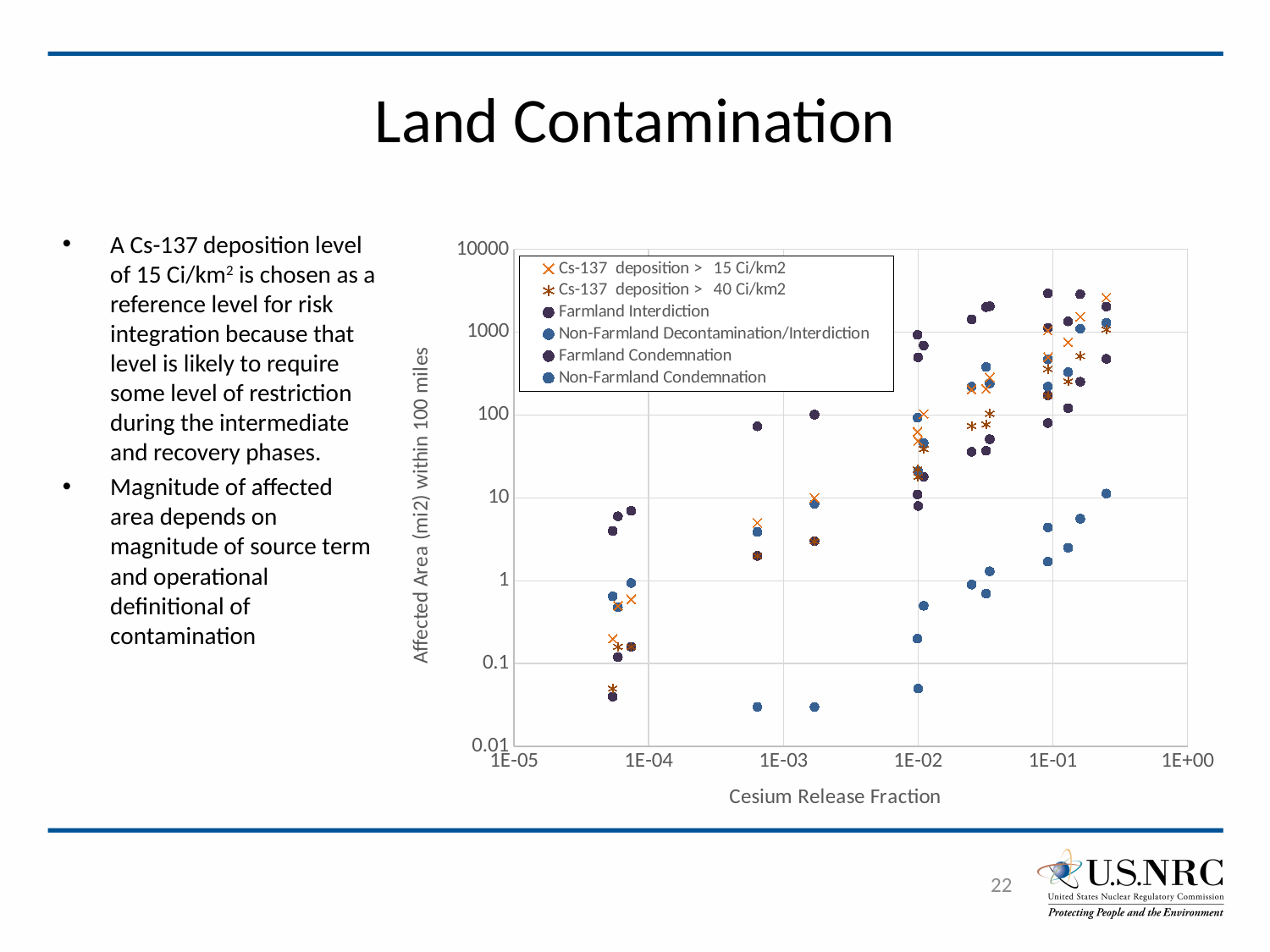

# Land Contamination
A Cs-137 deposition level of 15 Ci/km2 is chosen as a reference level for risk integration because that level is likely to require some level of restriction during the intermediate and recovery phases.
Magnitude of affected area depends on magnitude of source term and operational definitional of contamination

### Chart

| Category | Cs-137  deposition >   15 Ci/km2 | Cs-137  deposition >   40 Ci/km2 | Farmland Interdiction | Non-Farmland Decontamination/Interdiction | Farmland Condemnation | Non-Farmland Condemnation | Non-Farmland Condemnation |
|---|---|---|---|---|---|---|---|
22